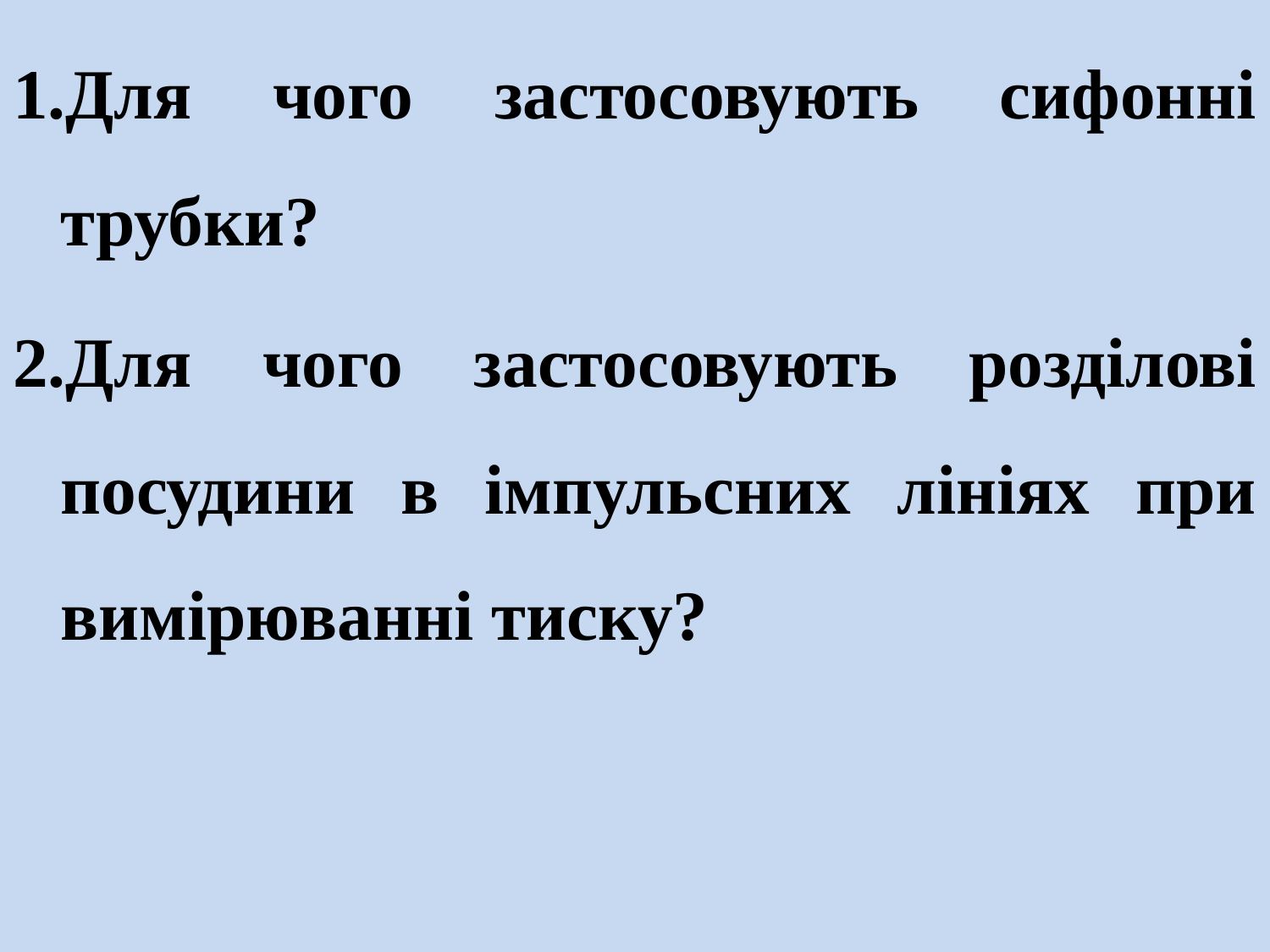

Для чого застосовують сифонні трубки?
Для чого застосовують розділові посудини в імпульсних лініях при вимірюванні тиску?

#